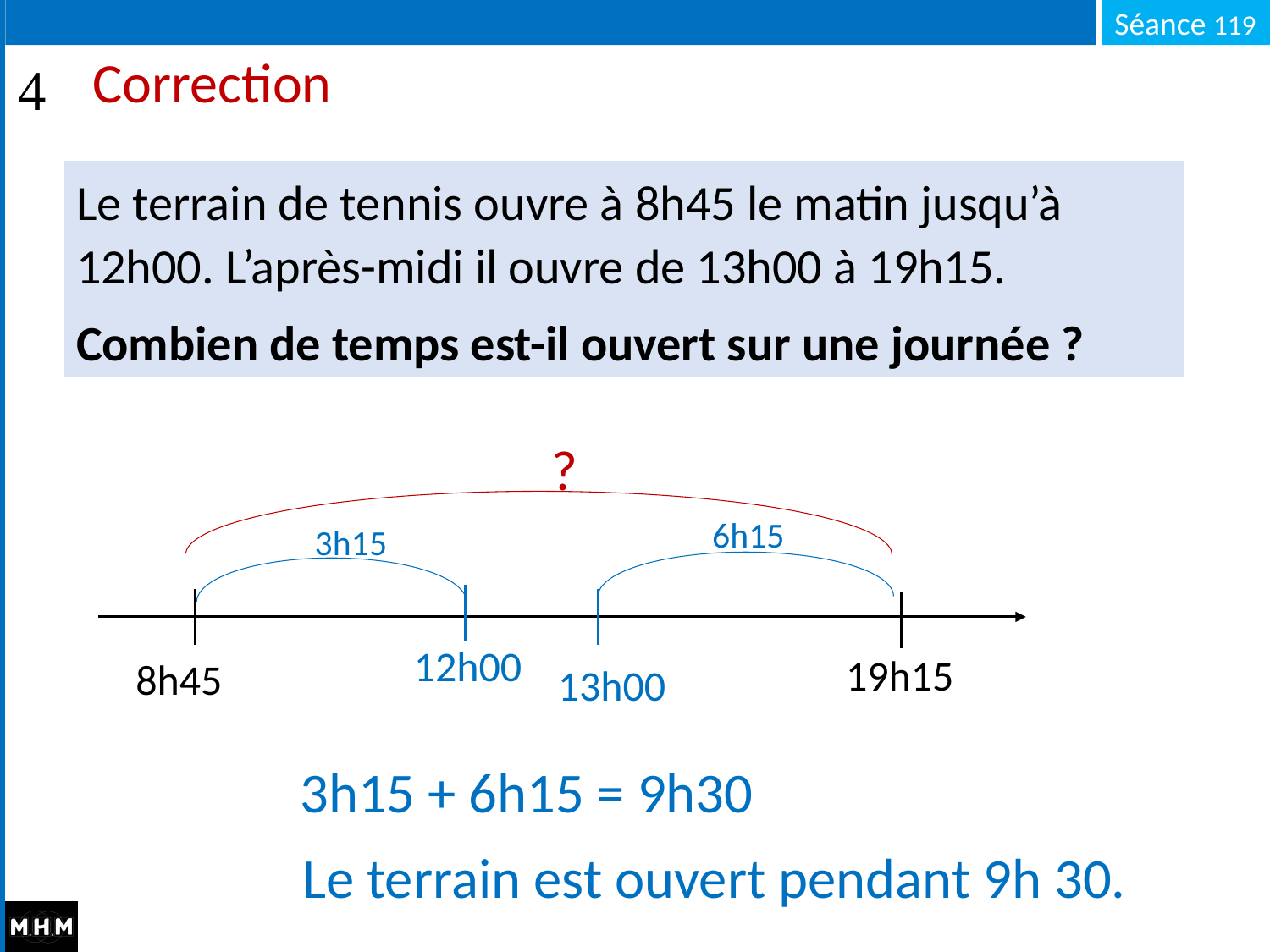

# Correction
Le terrain de tennis ouvre à 8h45 le matin jusqu’à 12h00. L’après-midi il ouvre de 13h00 à 19h15.
Combien de temps est-il ouvert sur une journée ?
?

6h15
3h15

12h00
19h15
8h45
13h00
3h15 + 6h15 = 9h30
Le terrain est ouvert pendant 9h 30.